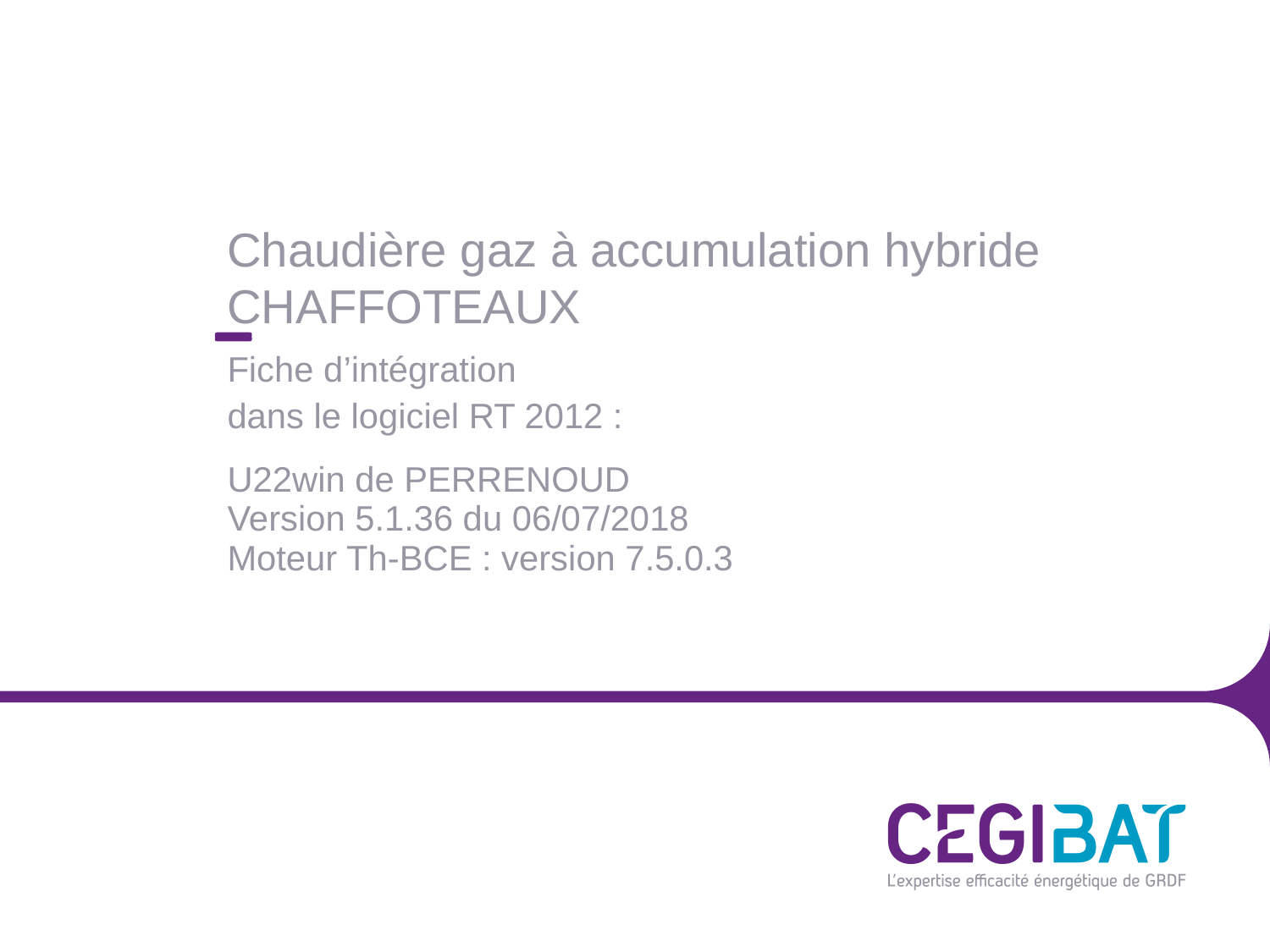

# Chaudière gaz à accumulation hybride CHAFFOTEAUX
Fiche d’intégration
dans le logiciel RT 2012 :
U22win de PERRENOUD
Version 5.1.36 du 06/07/2018
Moteur Th-BCE : version 7.5.0.3
10/10/2018
Titre de la présentation
1